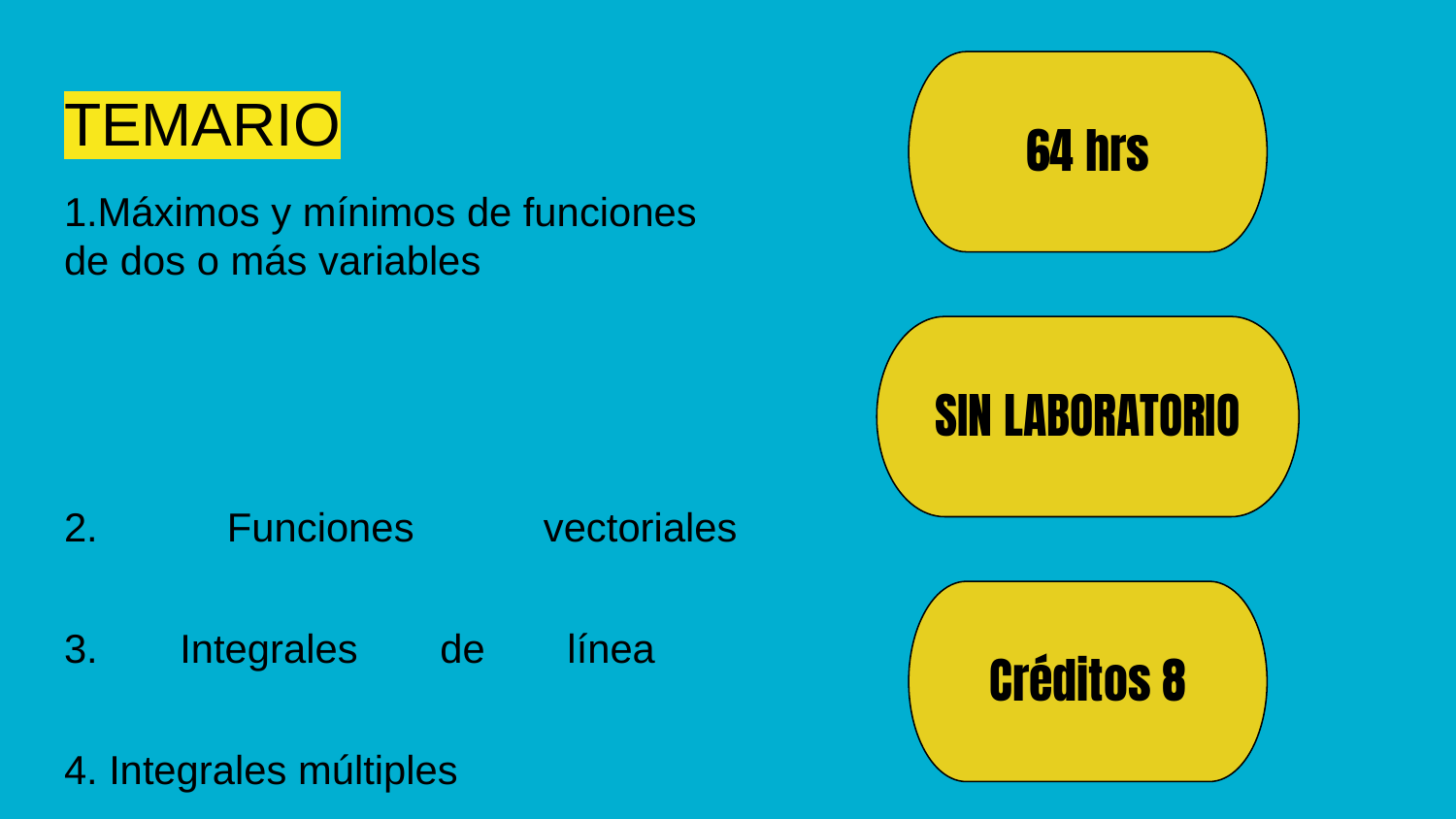

64 hrs
# TEMARIO
1.Máximos y mínimos de funciones de dos o más variables
2. Funciones vectoriales
3. Integrales de línea
4. Integrales múltiples

SIN LABORATORIO
Créditos 8